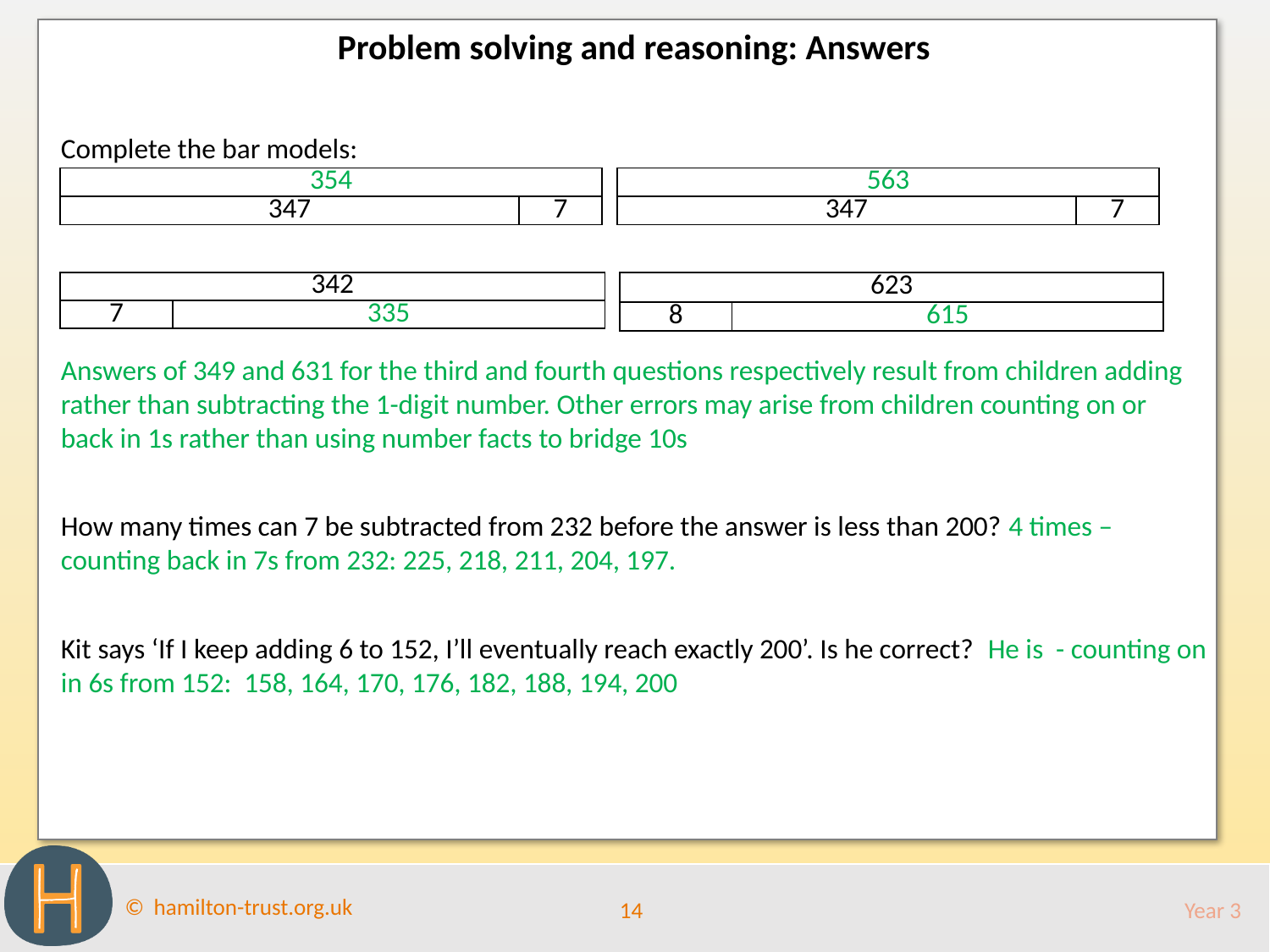

Problem solving and reasoning: Answers

Complete the bar models:

Answers of 349 and 631 for the third and fourth questions respectively result from children adding rather than subtracting the 1-digit number. Other errors may arise from children counting on or back in 1s rather than using number facts to bridge 10s

How many times can 7 be subtracted from 232 before the answer is less than 200? 4 times – counting back in 7s from 232: 225, 218, 211, 204, 197.

Kit says ‘If I keep adding 6 to 152, I’ll eventually reach exactly 200’. Is he correct?  He is  - counting on in 6s from 152:  158, 164, 170, 176, 182, 188, 194, 200

| 354 |  |
| --- | --- |
| 347 | 7 |
| 563 |  |
| --- | --- |
| 347 | 7 |
| 342 |  |
| --- | --- |
| 7 | 335 |
| 623 |  |
| --- | --- |
| 8 | 615 |
14
Year 3